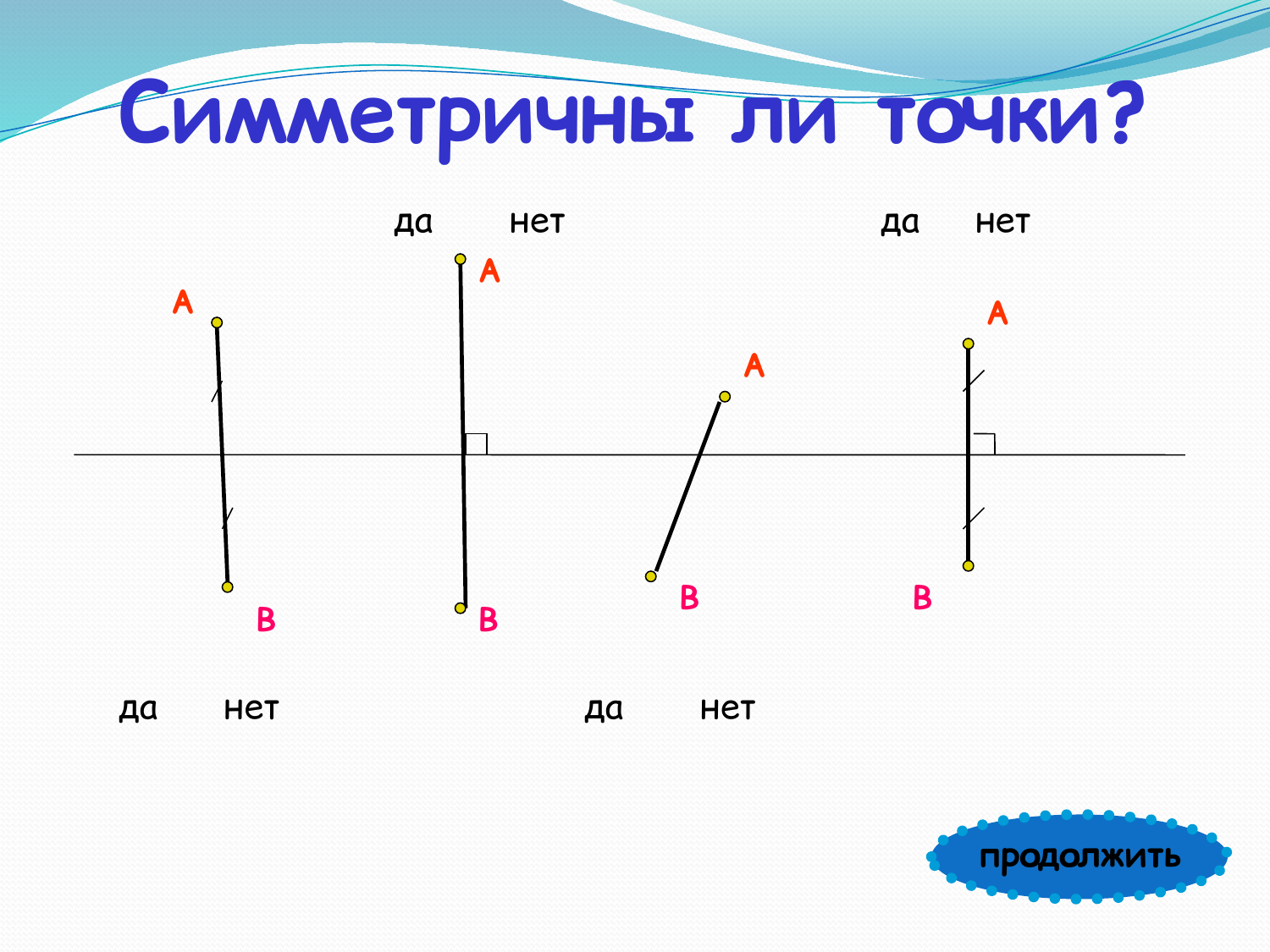

# Симметричны ли точки?
да
нет
да
нет
А

А
А

А

В
В

В
В

да
нет
да
нет

продолжить